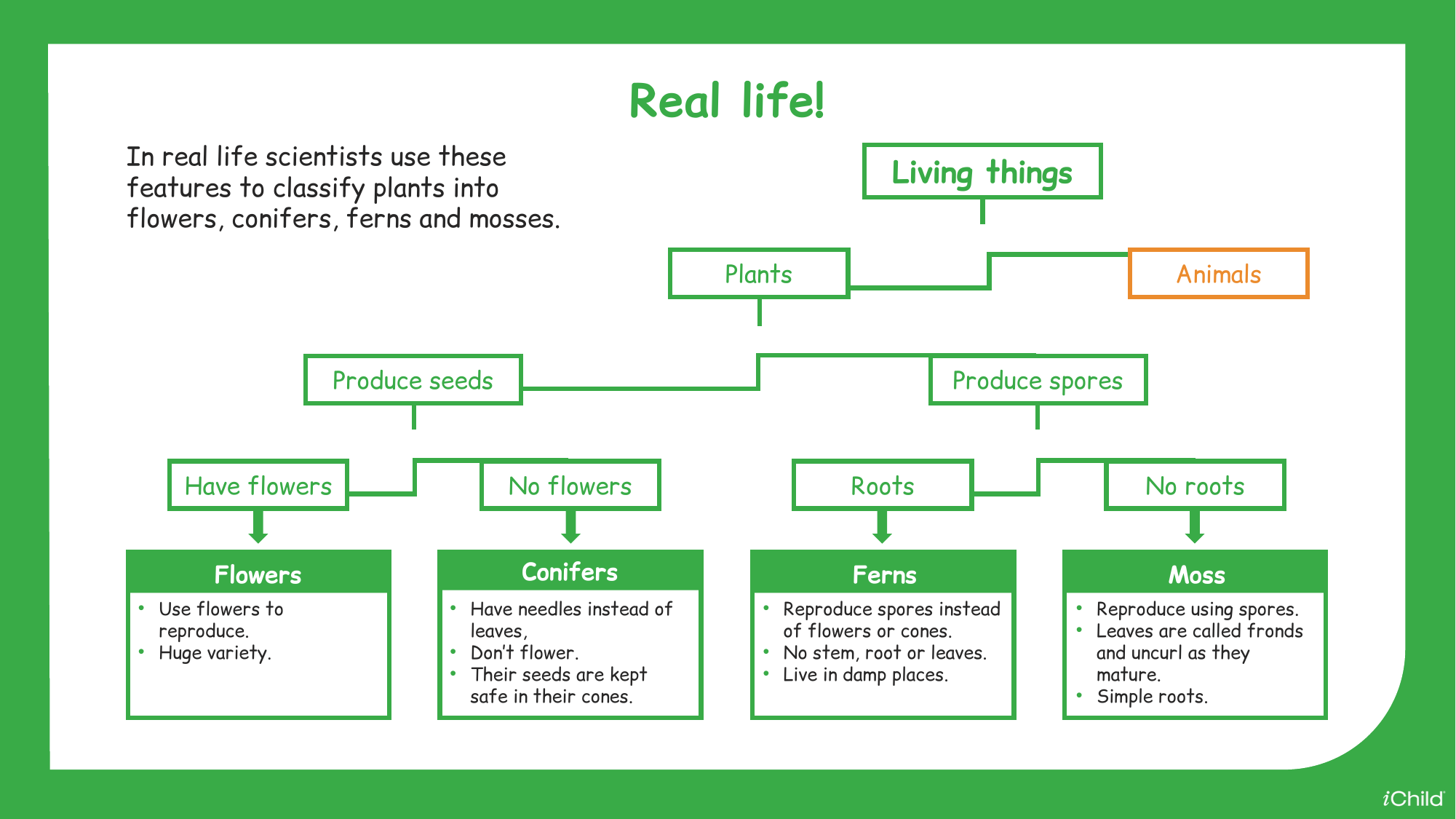

Real life!
In real life scientists use these features to classify plants into flowers, conifers, ferns and mosses.
Living things
Plants
Animals
Produce seeds
Produce spores
Have flowers
No flowers
Roots
No roots

Conifers

Flowers
Ferns
Moss
Use flowers to reproduce.
Huge variety.

Have needles instead of leaves,
Don’t flower.
Their seeds are kept safe in their cones.

Reproduce spores instead of flowers or cones.
No stem, root or leaves.
Live in damp places.

Reproduce using spores.
Leaves are called fronds and uncurl as they mature.
Simple roots.